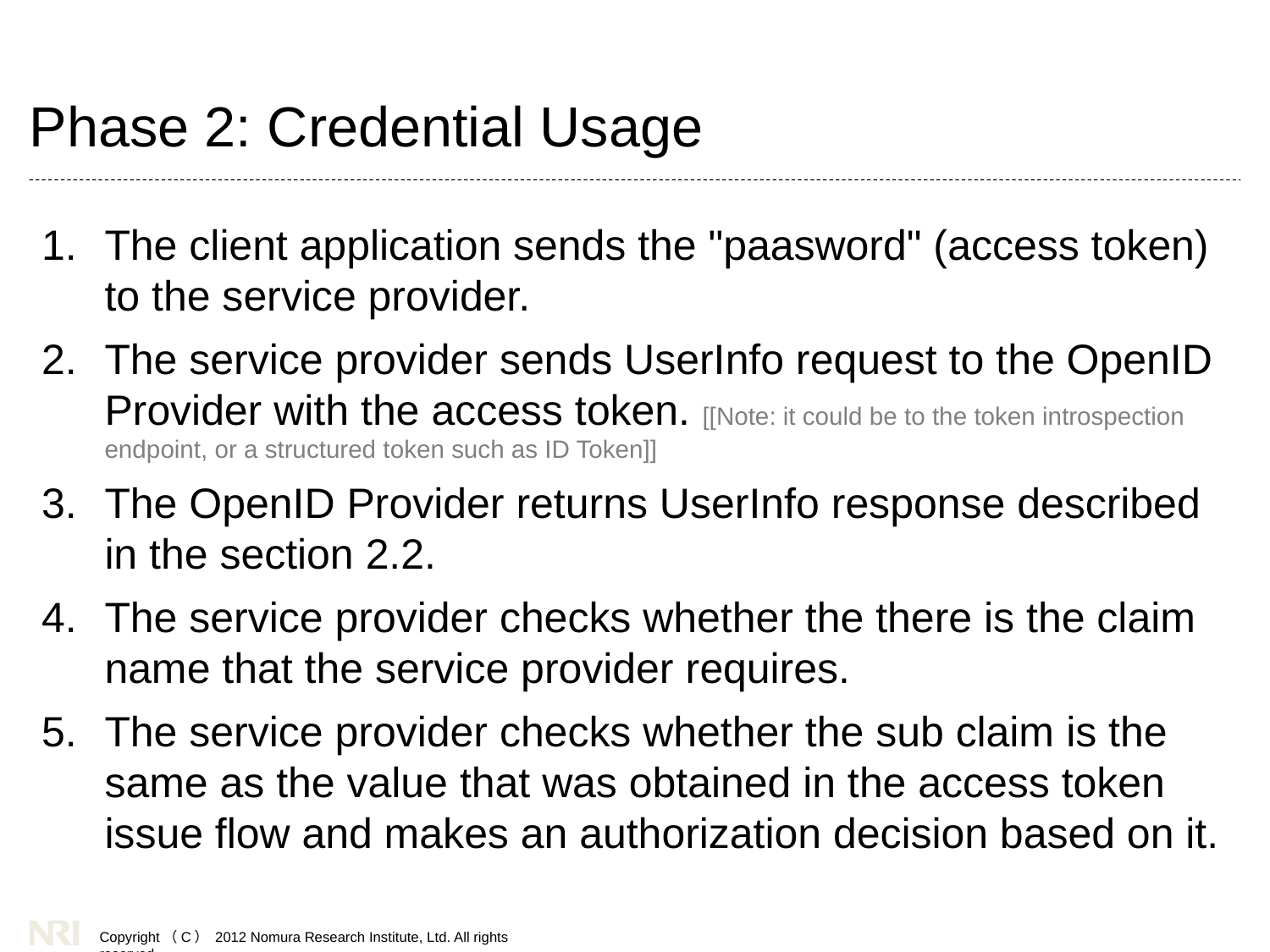

# Phase 2: Credential Usage
The client application sends the "paasword" (access token) to the service provider.
The service provider sends UserInfo request to the OpenID Provider with the access token. [[Note: it could be to the token introspection endpoint, or a structured token such as ID Token]]
The OpenID Provider returns UserInfo response described in the section 2.2.
The service provider checks whether the there is the claim name that the service provider requires.
The service provider checks whether the sub claim is the same as the value that was obtained in the access token issue flow and makes an authorization decision based on it.